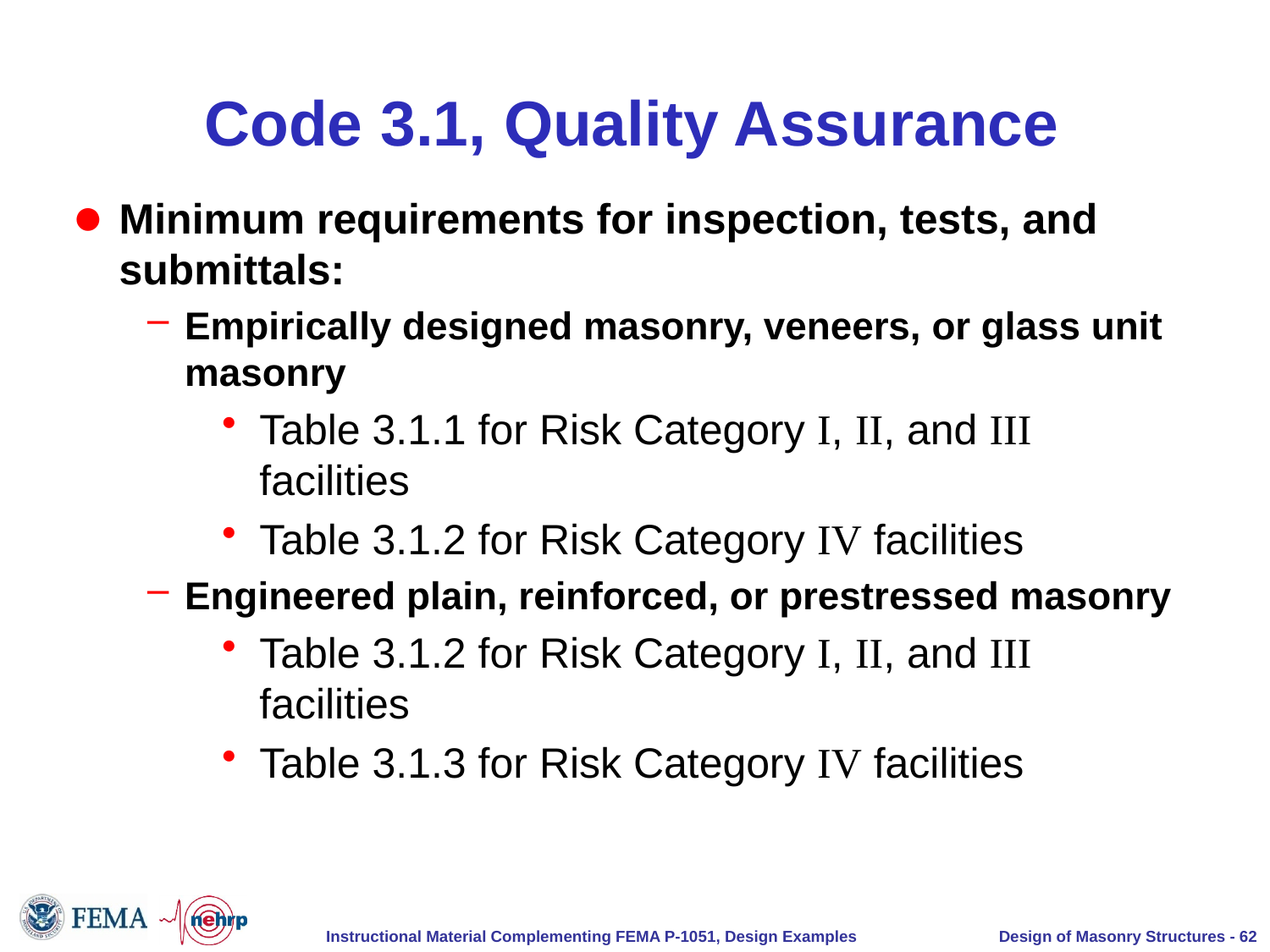

# Code 3.1, Quality Assurance
Minimum requirements for inspection, tests, and submittals:
Empirically designed masonry, veneers, or glass unit masonry
Table 3.1.1 for Risk Category I, II, and III facilities
Table 3.1.2 for Risk Category IV facilities
Engineered plain, reinforced, or prestressed masonry
Table 3.1.2 for Risk Category I, II, and III facilities
Table 3.1.3 for Risk Category IV facilities
Design of Masonry Structures - 62
Instructional Material Complementing FEMA P-1051, Design Examples